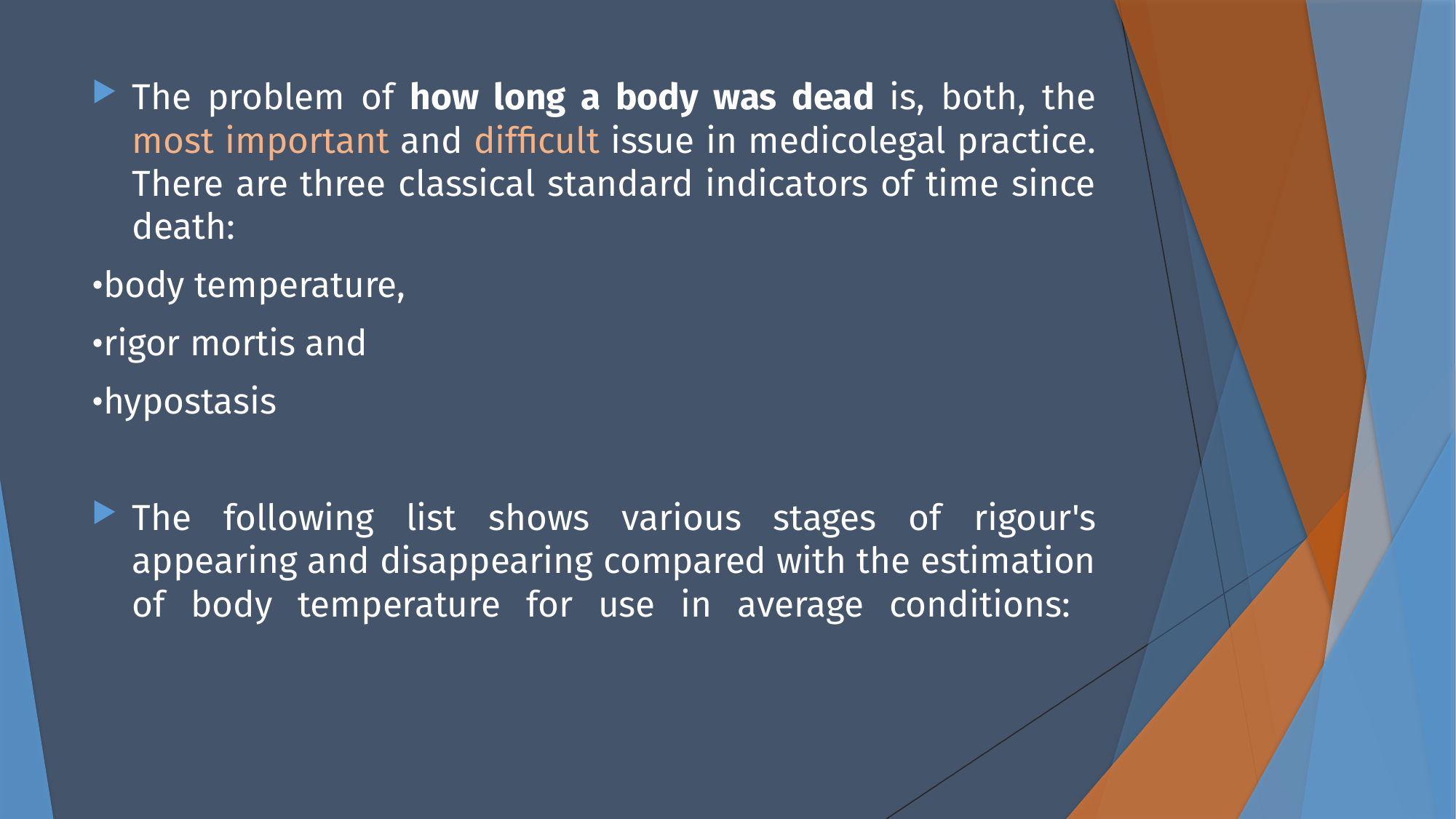

The problem of how long a body was dead is, both, the most important and difficult issue in medicolegal practice. There are three classical standard indicators of time since death:
•body temperature,
•rigor mortis and
•hypostasis

The following list shows various stages of rigour's appearing and disappearing compared with the estimation of body temperature for use in average conditions: